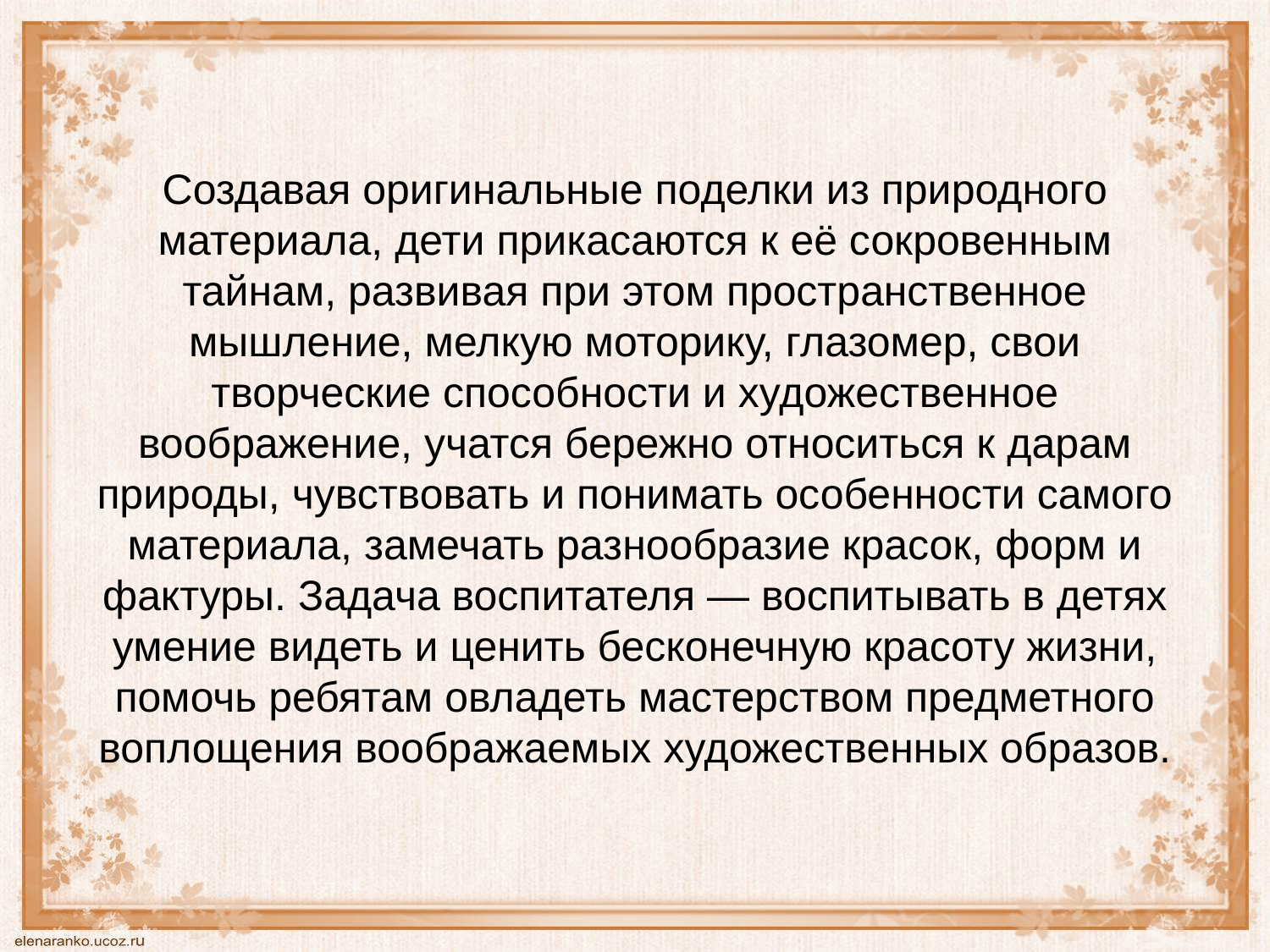

# Создавая оригинальные поделки из природного материала, дети прикасаются к её сокровенным тайнам, развивая при этом пространственное мышление, мелкую моторику, глазомер, свои творческие способности и художественное воображение, учатся бережно относиться к дарам природы, чувствовать и понимать особенности самого материала, замечать разнообразие красок, форм и фактуры. Задача воспитателя — воспитывать в детях умение видеть и ценить бесконечную красоту жизни, помочь ребятам овладеть мастерством предметного воплощения воображаемых художественных образов.